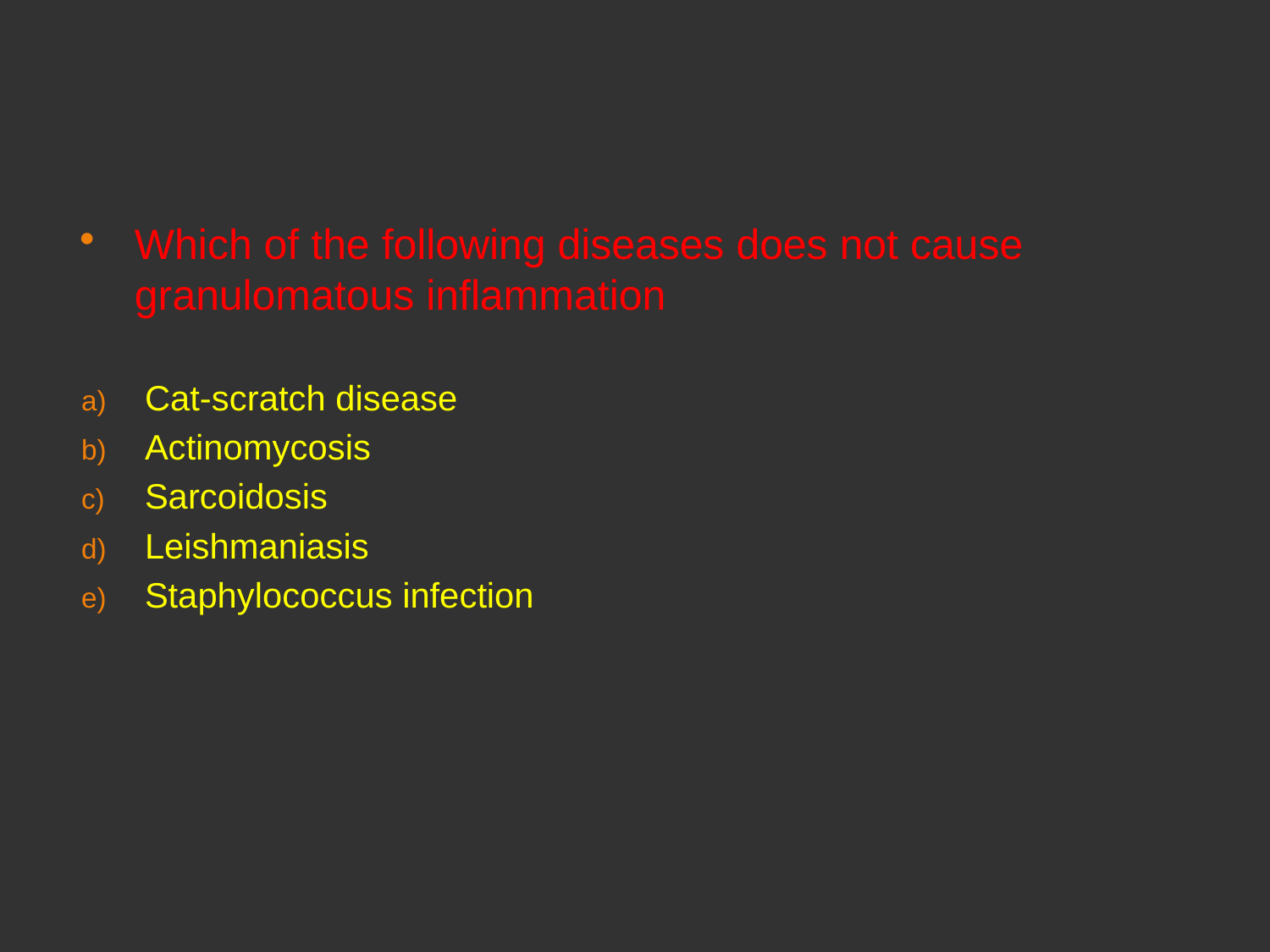

#
Which of the following diseases does not cause granulomatous inflammation

Cat-scratch disease
Actinomycosis
Sarcoidosis
Leishmaniasis
Staphylococcus infection